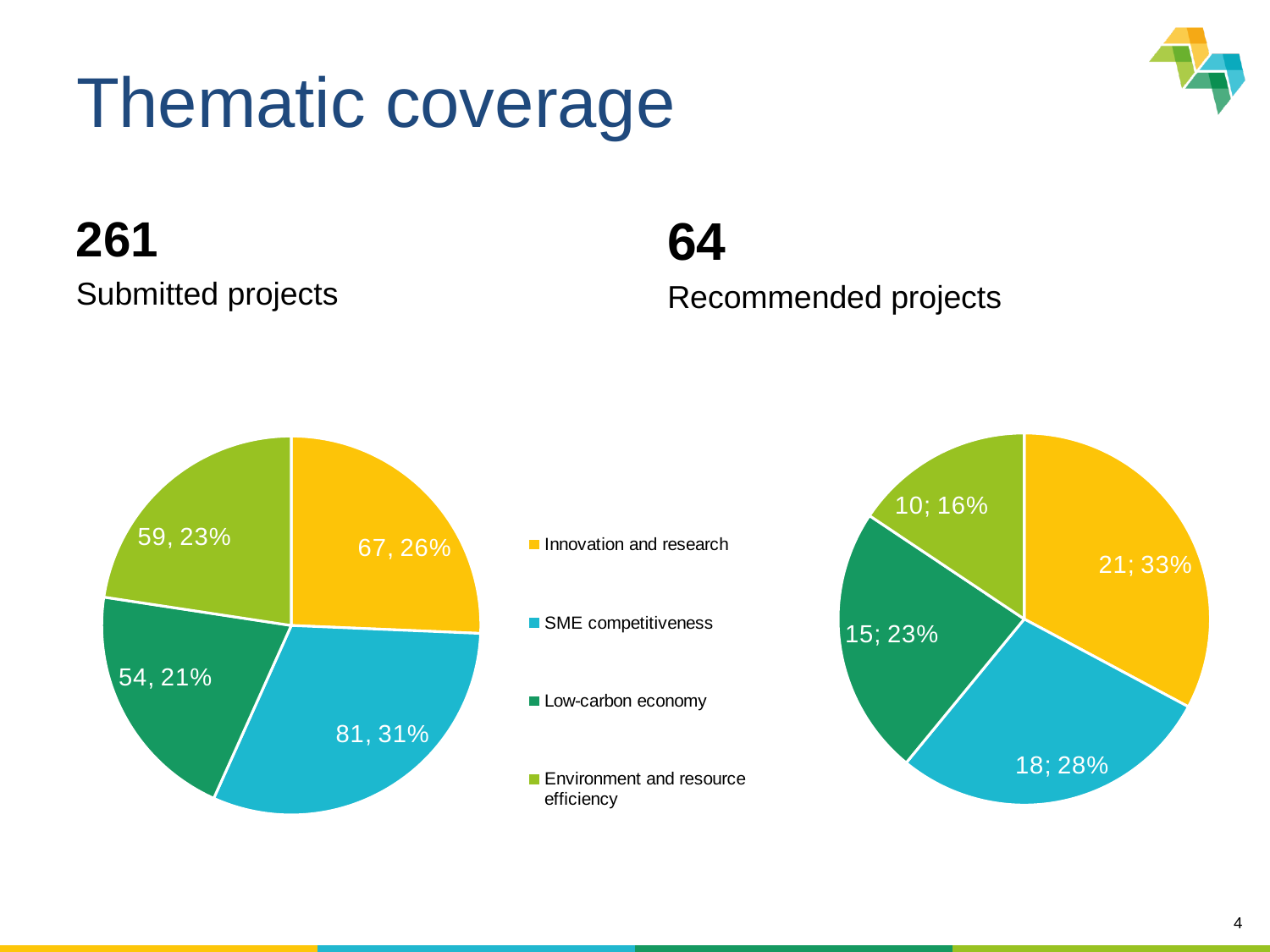

# Thematic coverage
64
Recommended projects
261
Submitted projects

### Chart

| Category | Submitted |
|---|---|
| Innovation and research | 67.0 |
| SME competitiveness | 81.0 |
| Low-carbon economy | 54.0 |
| Environment and resource efficiency | 59.0 |

### Chart

| Category | Recommended |
|---|---|